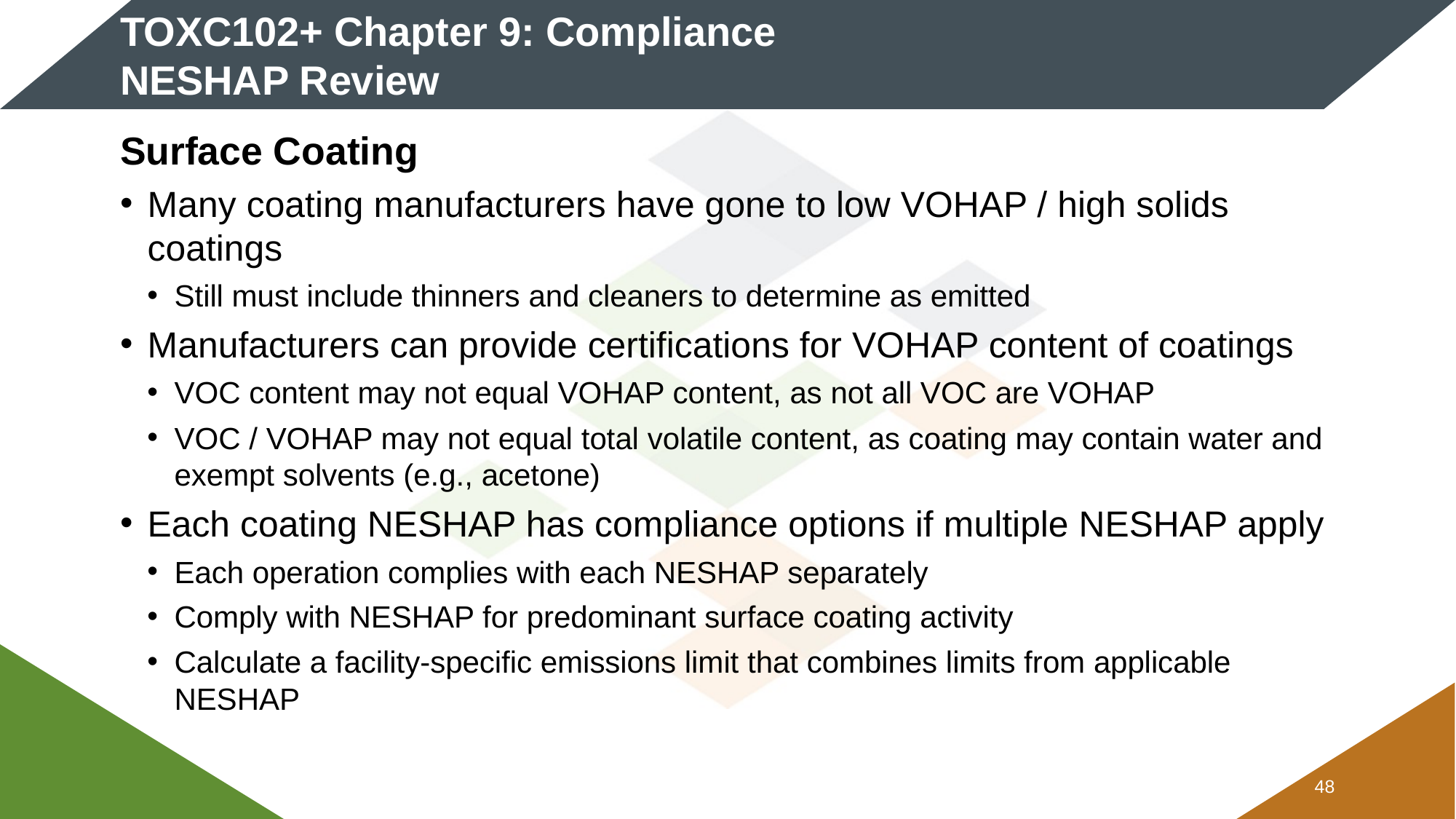

# TOXC102+ Chapter 9: Compliance NESHAP Review
Surface Coating
Many coating manufacturers have gone to low VOHAP / high solids coatings
Still must include thinners and cleaners to determine as emitted
Manufacturers can provide certifications for VOHAP content of coatings
VOC content may not equal VOHAP content, as not all VOC are VOHAP
VOC / VOHAP may not equal total volatile content, as coating may contain water and exempt solvents (e.g., acetone)
Each coating NESHAP has compliance options if multiple NESHAP apply
Each operation complies with each NESHAP separately
Comply with NESHAP for predominant surface coating activity
Calculate a facility-specific emissions limit that combines limits from applicable NESHAP

48